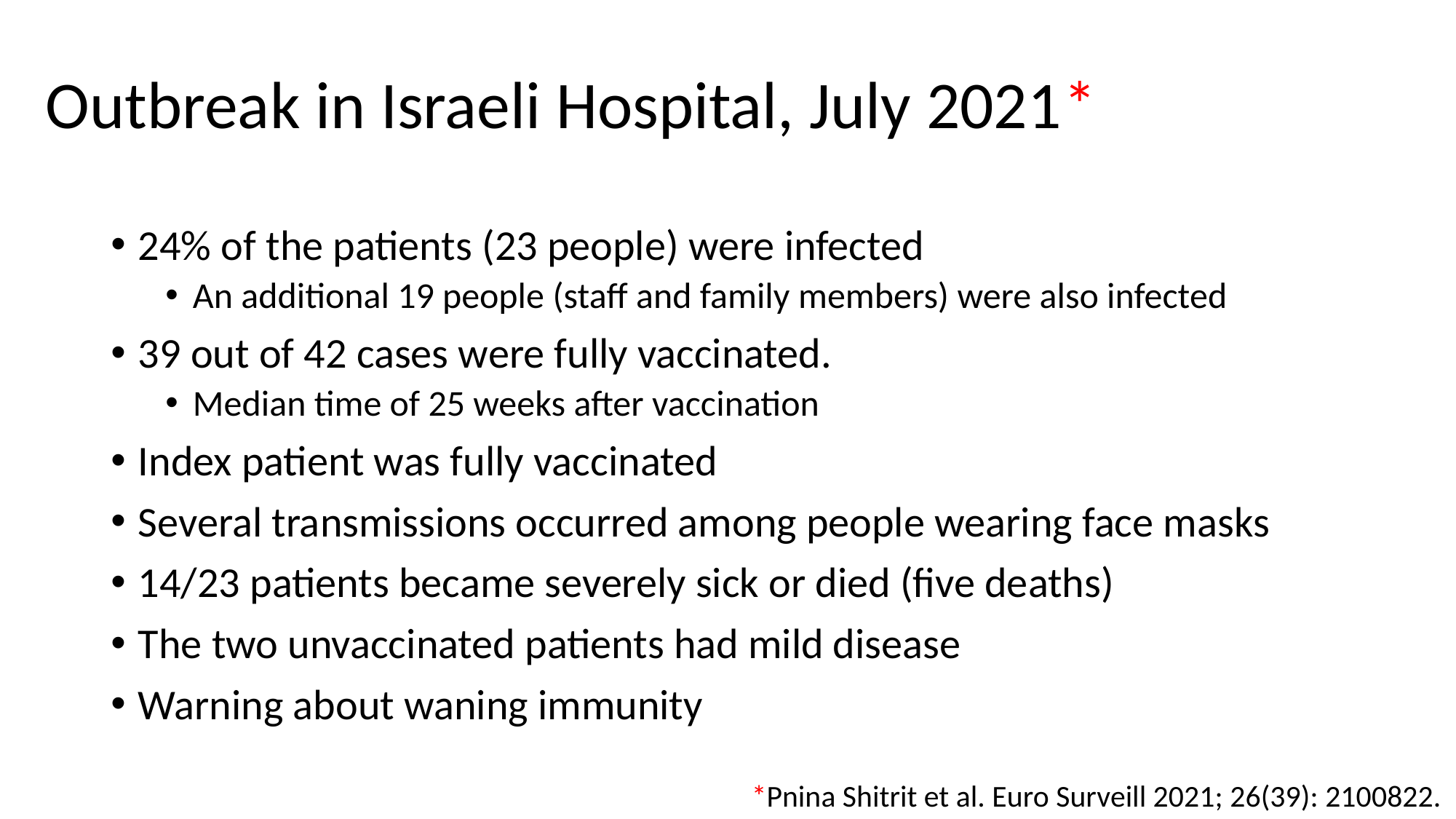

# Outbreak in Israeli Hospital, July 2021*
24% of the patients (23 people) were infected
An additional 19 people (staff and family members) were also infected
39 out of 42 cases were fully vaccinated.
Median time of 25 weeks after vaccination
Index patient was fully vaccinated
Several transmissions occurred among people wearing face masks
14/23 patients became severely sick or died (five deaths)
The two unvaccinated patients had mild disease
Warning about waning immunity

*Pnina Shitrit et al. Euro Surveill 2021; 26(39): 2100822.